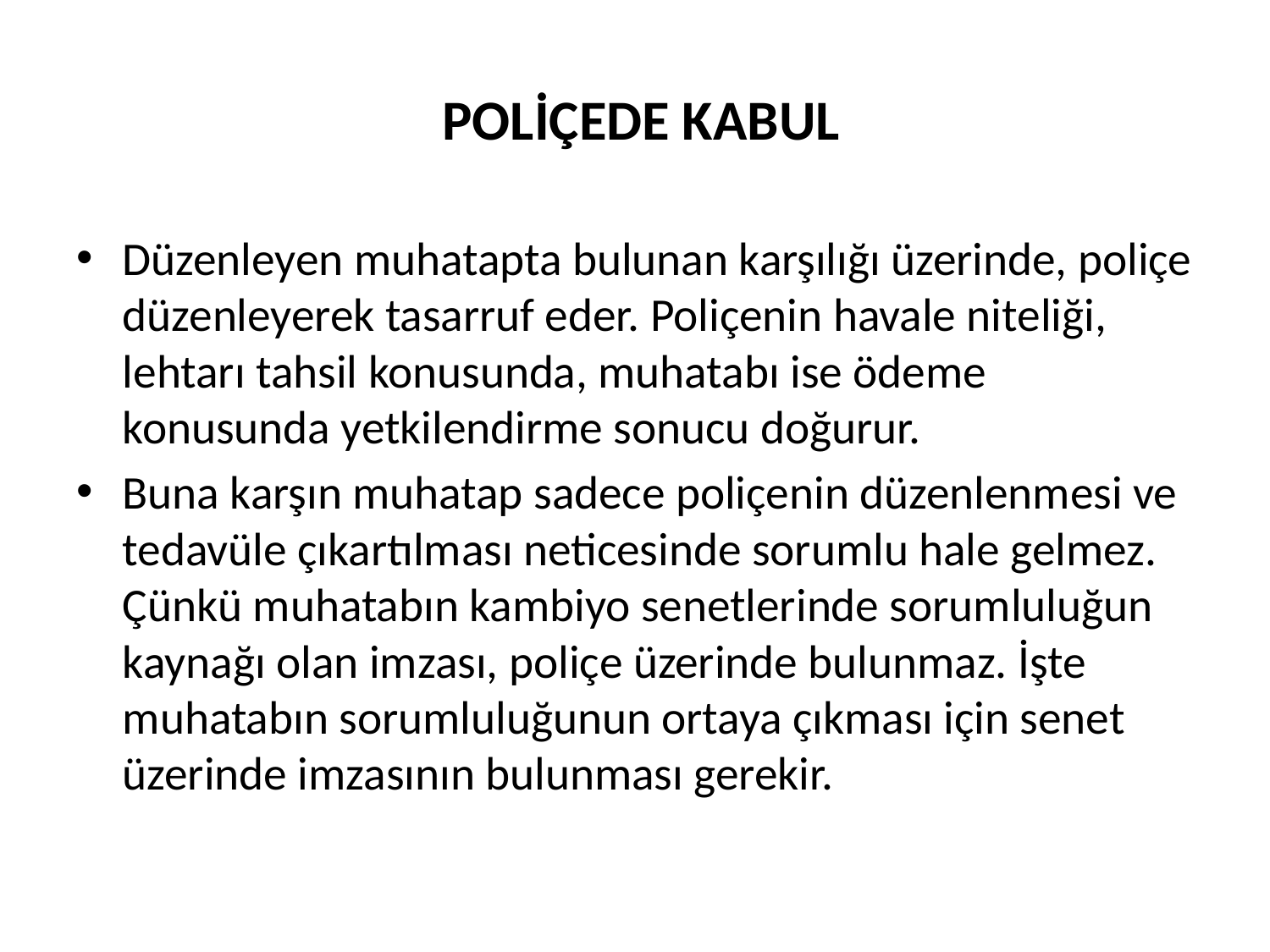

# POLİÇEDE KABUL
Düzenleyen muhatapta bulunan karşılığı üzerinde, poliçe düzenleyerek tasarruf eder. Poliçenin havale niteliği, lehtarı tahsil konusunda, muhatabı ise ödeme konusunda yetkilendirme sonucu doğurur.
Buna karşın muhatap sadece poliçenin düzenlenmesi ve tedavüle çıkartılması neticesinde sorumlu hale gelmez. Çünkü muhatabın kambiyo senetlerinde sorumluluğun kaynağı olan imzası, poliçe üzerinde bulunmaz. İşte muhatabın sorumluluğunun ortaya çıkması için senet üzerinde imzasının bulunması gerekir.